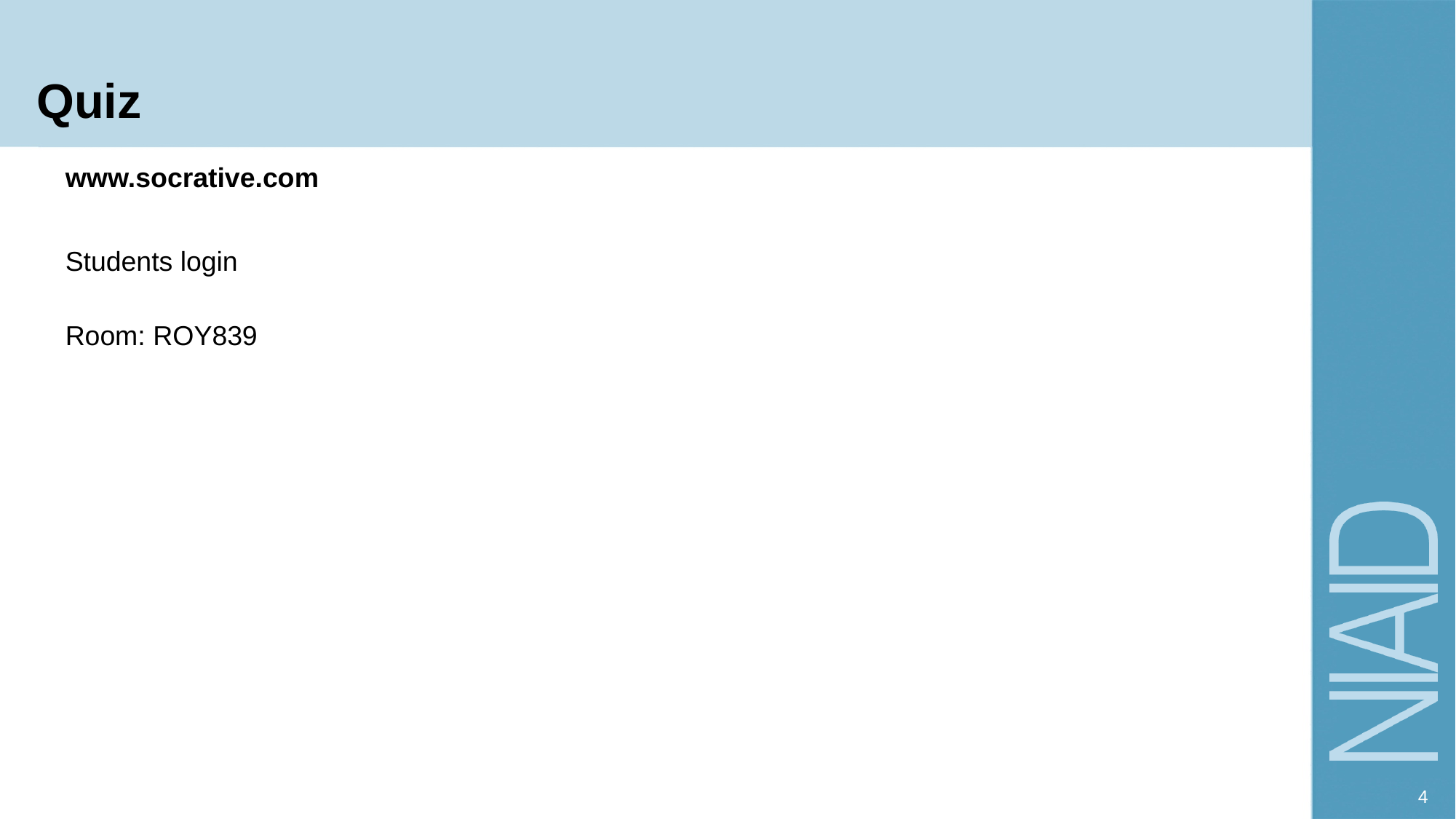

# Quiz
www.socrative.com

Students login
Room: ROY839

4